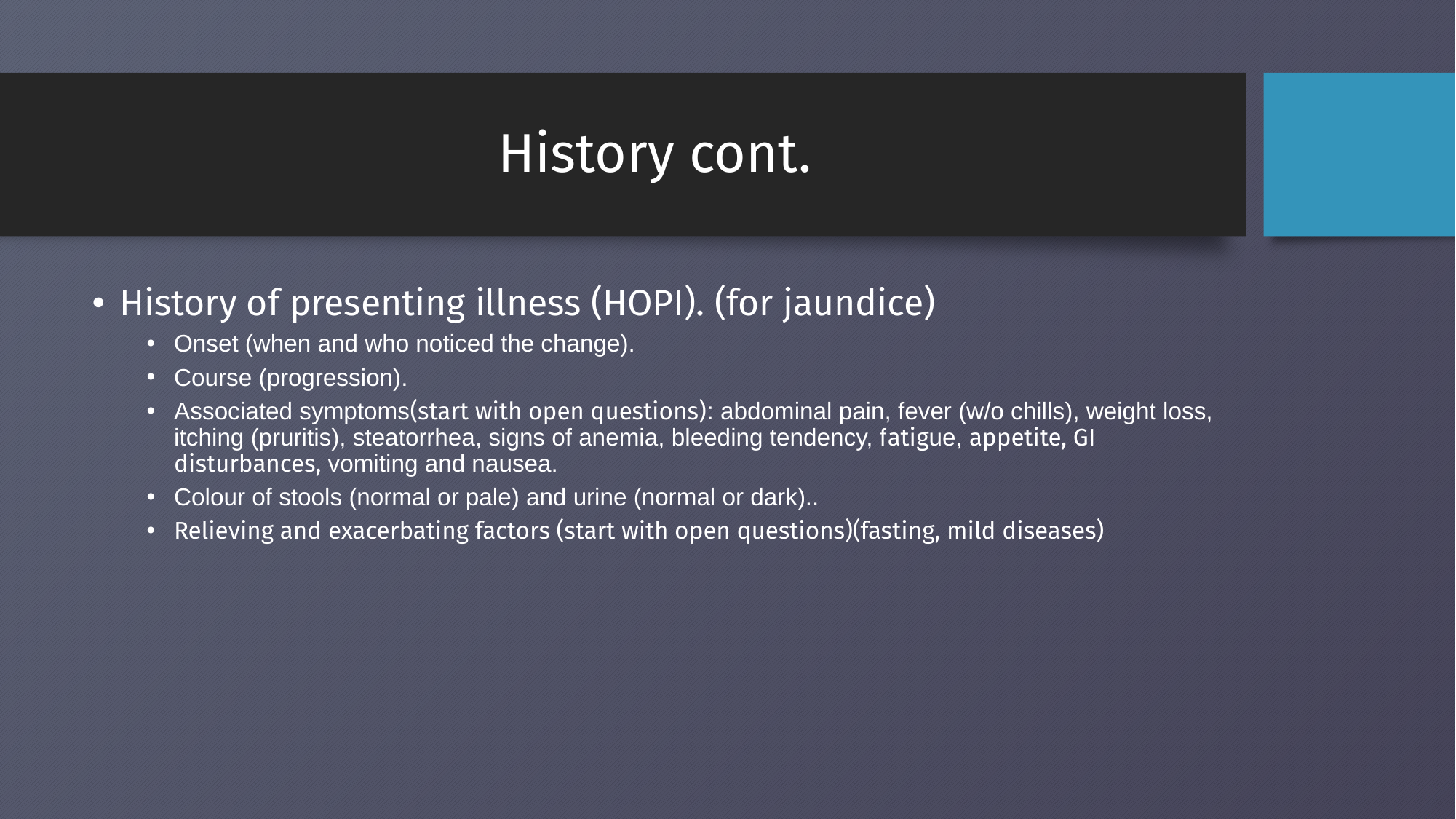

# History cont.
History of presenting illness (HOPI). (for jaundice)
Onset (when and who noticed the change).
Course (progression).
Associated symptoms(start with open questions): abdominal pain, fever (w/o chills), weight loss, itching (pruritis), steatorrhea, signs of anemia, bleeding tendency, fatigue, appetite, GI disturbances, vomiting and nausea.
Colour of stools (normal or pale) and urine (normal or dark)..
Relieving and exacerbating factors (start with open questions)(fasting, mild diseases)